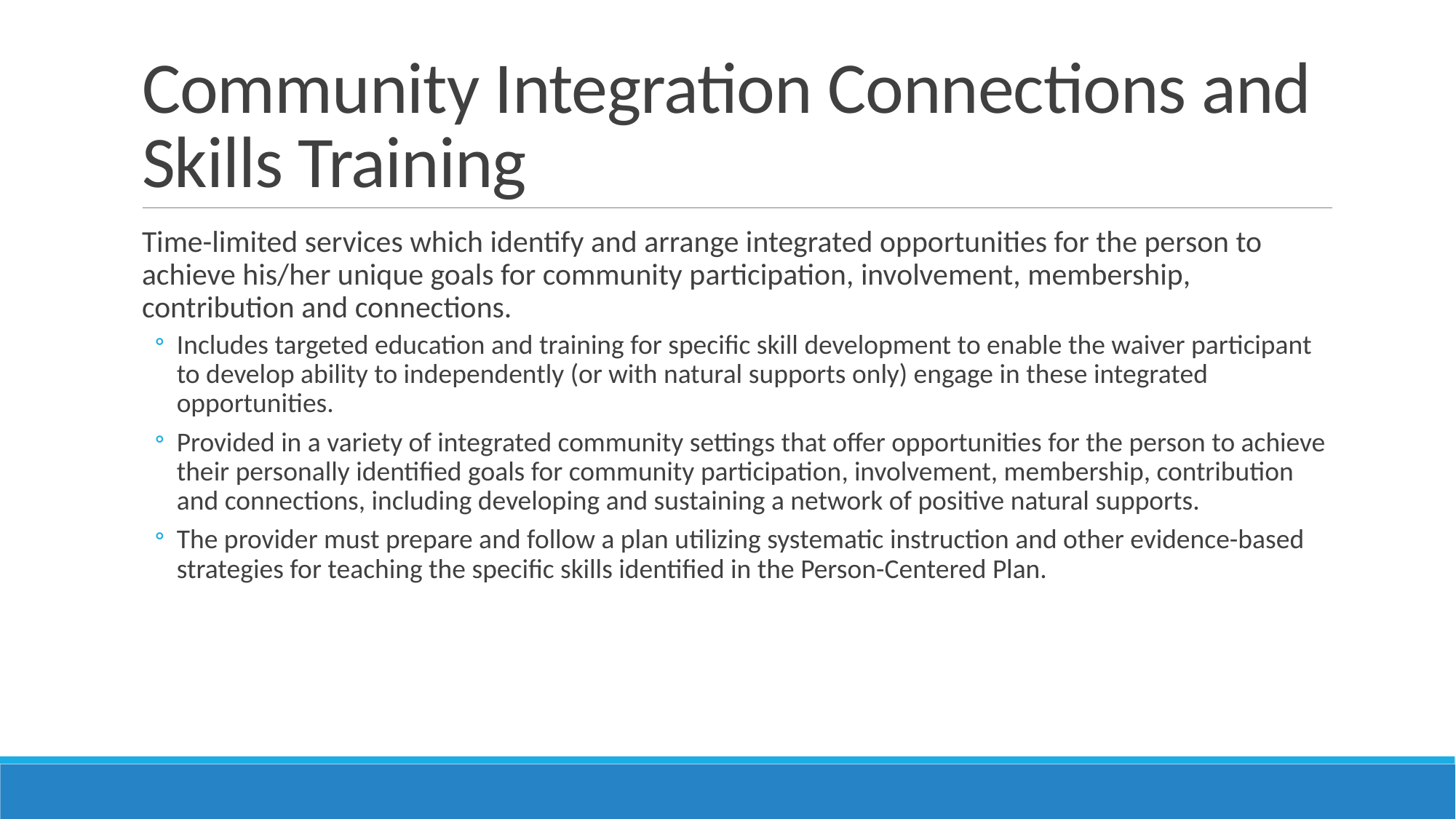

# Community Integration Connections and Skills Training
Time-limited services which identify and arrange integrated opportunities for the person to achieve his/her unique goals for community participation, involvement, membership, contribution and connections.
Includes targeted education and training for specific skill development to enable the waiver participant to develop ability to independently (or with natural supports only) engage in these integrated opportunities.
Provided in a variety of integrated community settings that offer opportunities for the person to achieve their personally identified goals for community participation, involvement, membership, contribution and connections, including developing and sustaining a network of positive natural supports.
The provider must prepare and follow a plan utilizing systematic instruction and other evidence-based strategies for teaching the specific skills identified in the Person-Centered Plan.